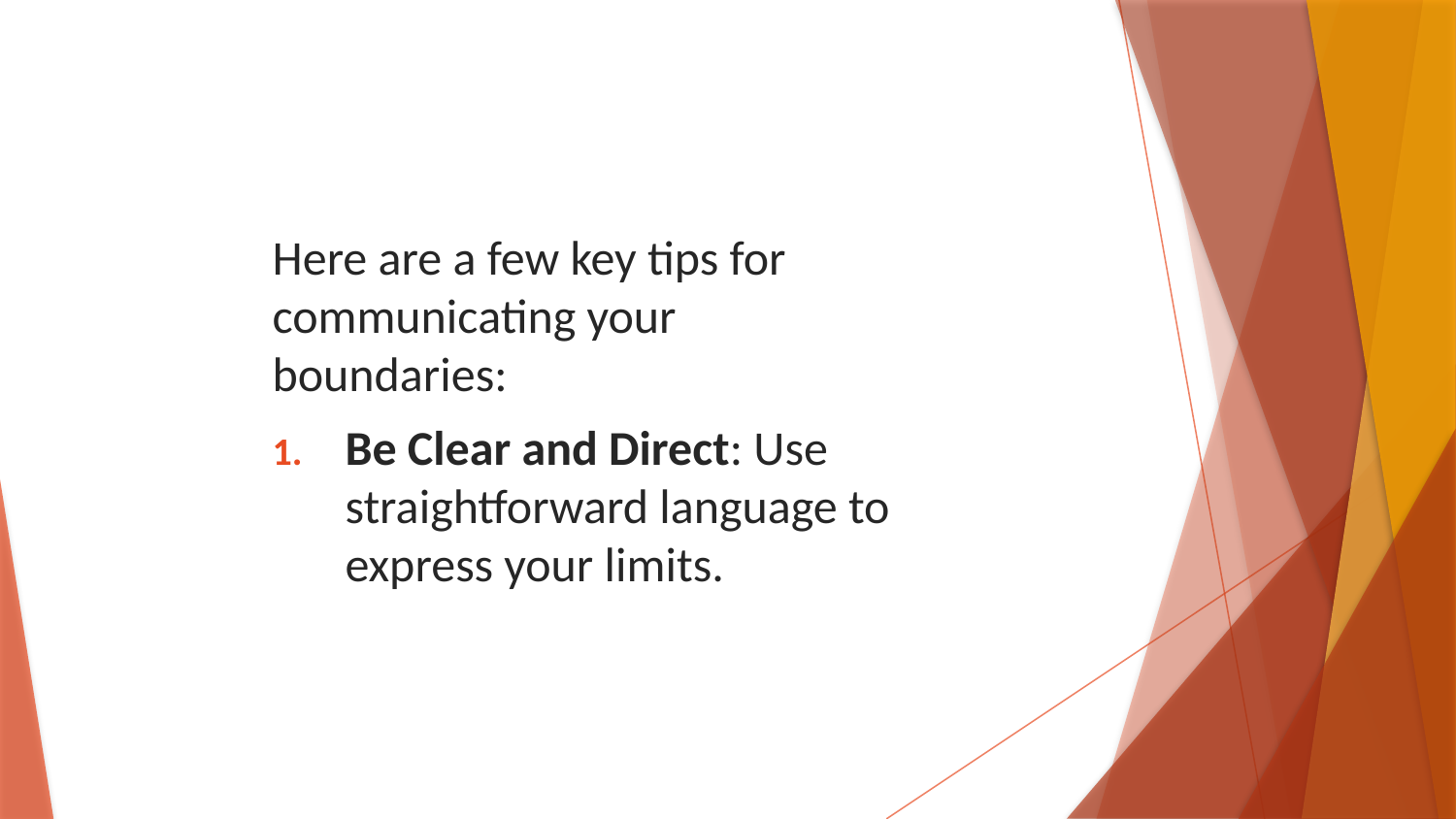

Here are a few key tips for communicating your boundaries:
Be Clear and Direct: Use straightforward language to express your limits.